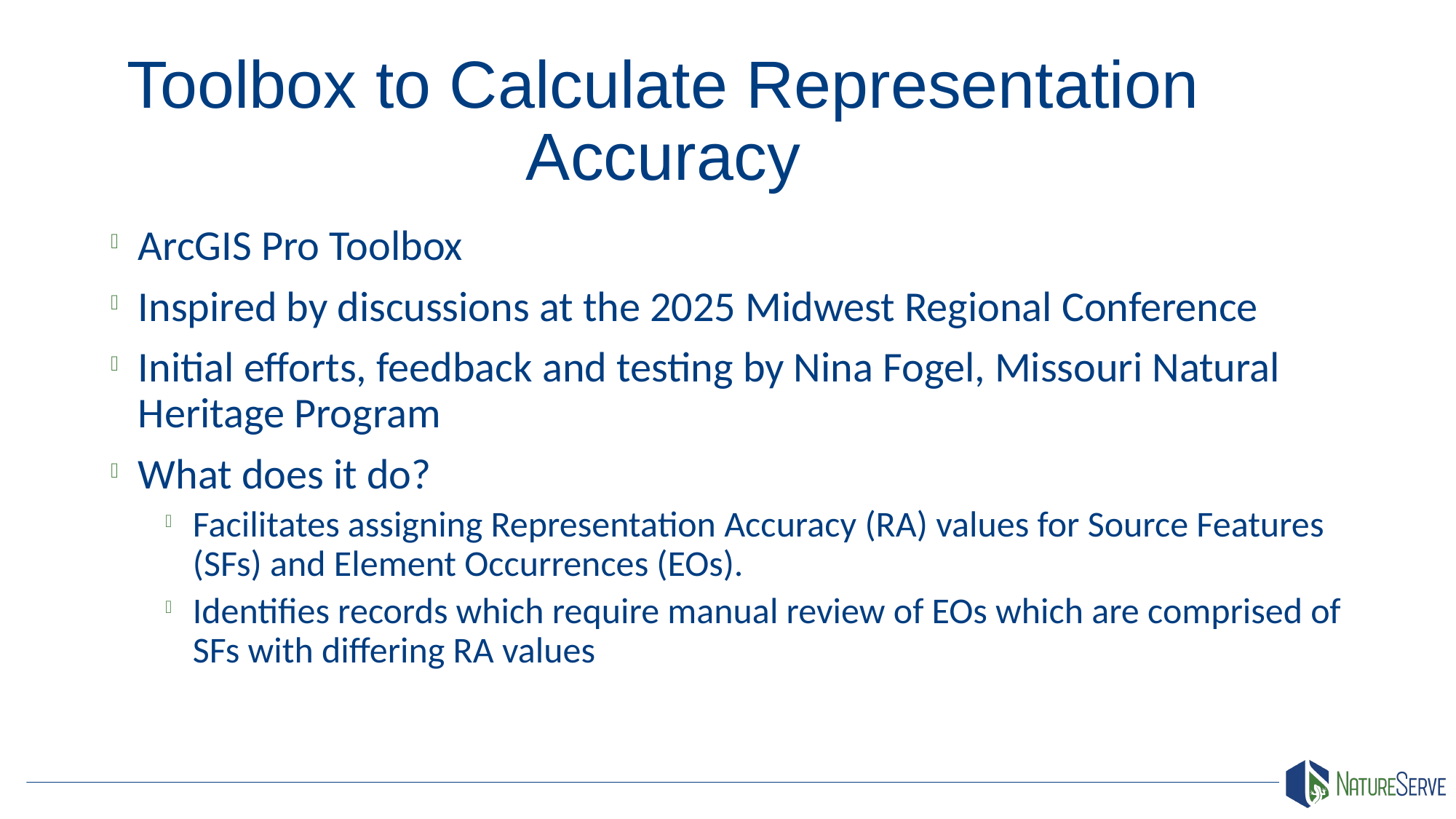

# Toolbox to Calculate Representation Accuracy
ArcGIS Pro Toolbox
Inspired by discussions at the 2025 Midwest Regional Conference
Initial efforts, feedback and testing by Nina Fogel, Missouri Natural Heritage Program
What does it do?
Facilitates assigning Representation Accuracy (RA) values for Source Features (SFs) and Element Occurrences (EOs).
Identifies records which require manual review of EOs which are comprised of SFs with differing RA values